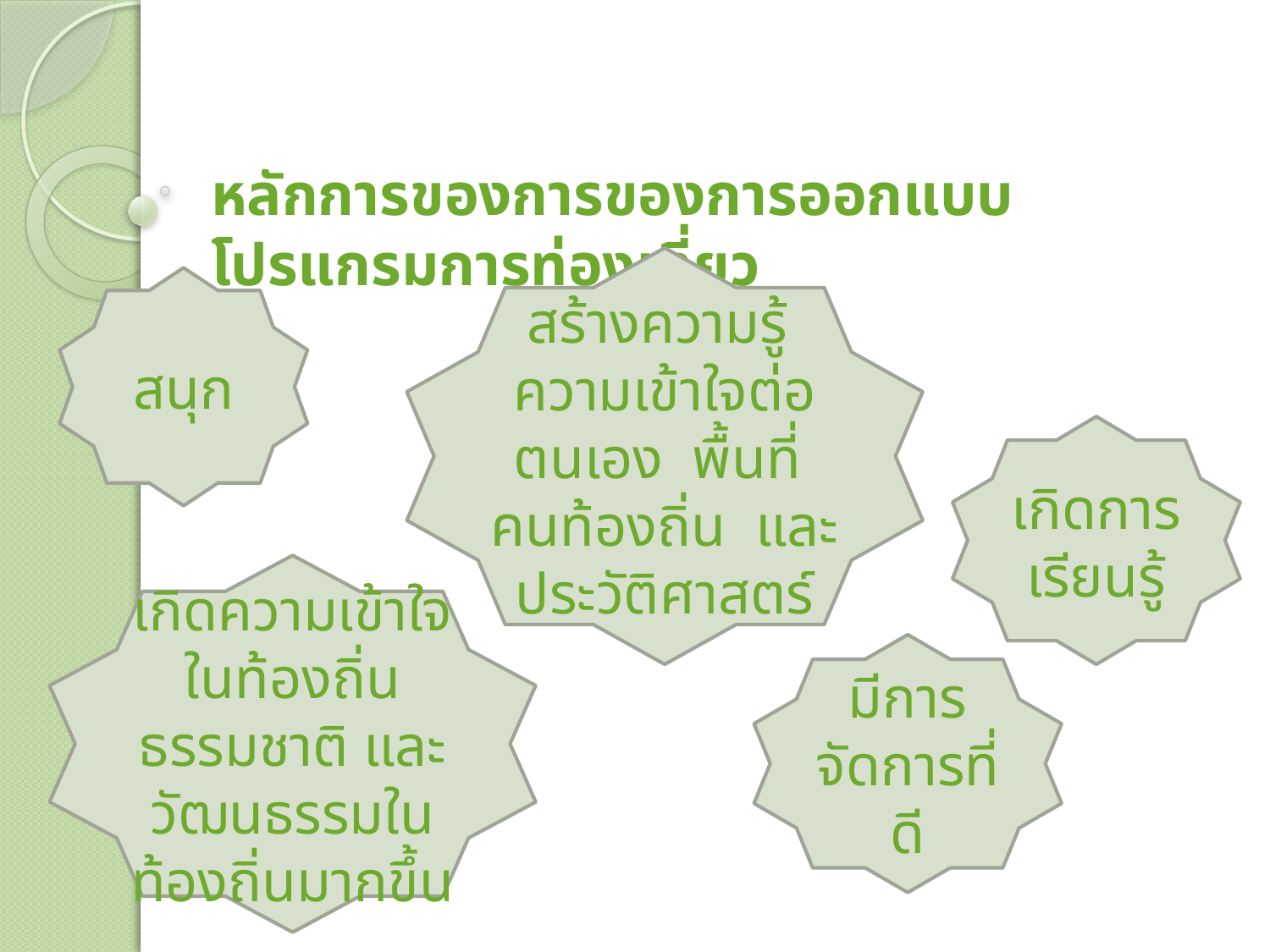

# หลักการของการของการออกแบบโปรแกรมการท่องเที่ยว
สร้างความรู้  ความเข้าใจต่อตนเอง  พื้นที่  คนท้องถิ่น  และประวัติศาสตร์
สนุก
เกิดการเรียนรู้
เกิดความเข้าใจในท้องถิ่น ธรรมชาติ และวัฒนธรรมในท้องถิ่นมากขึ้น
มีการจัดการที่ดี